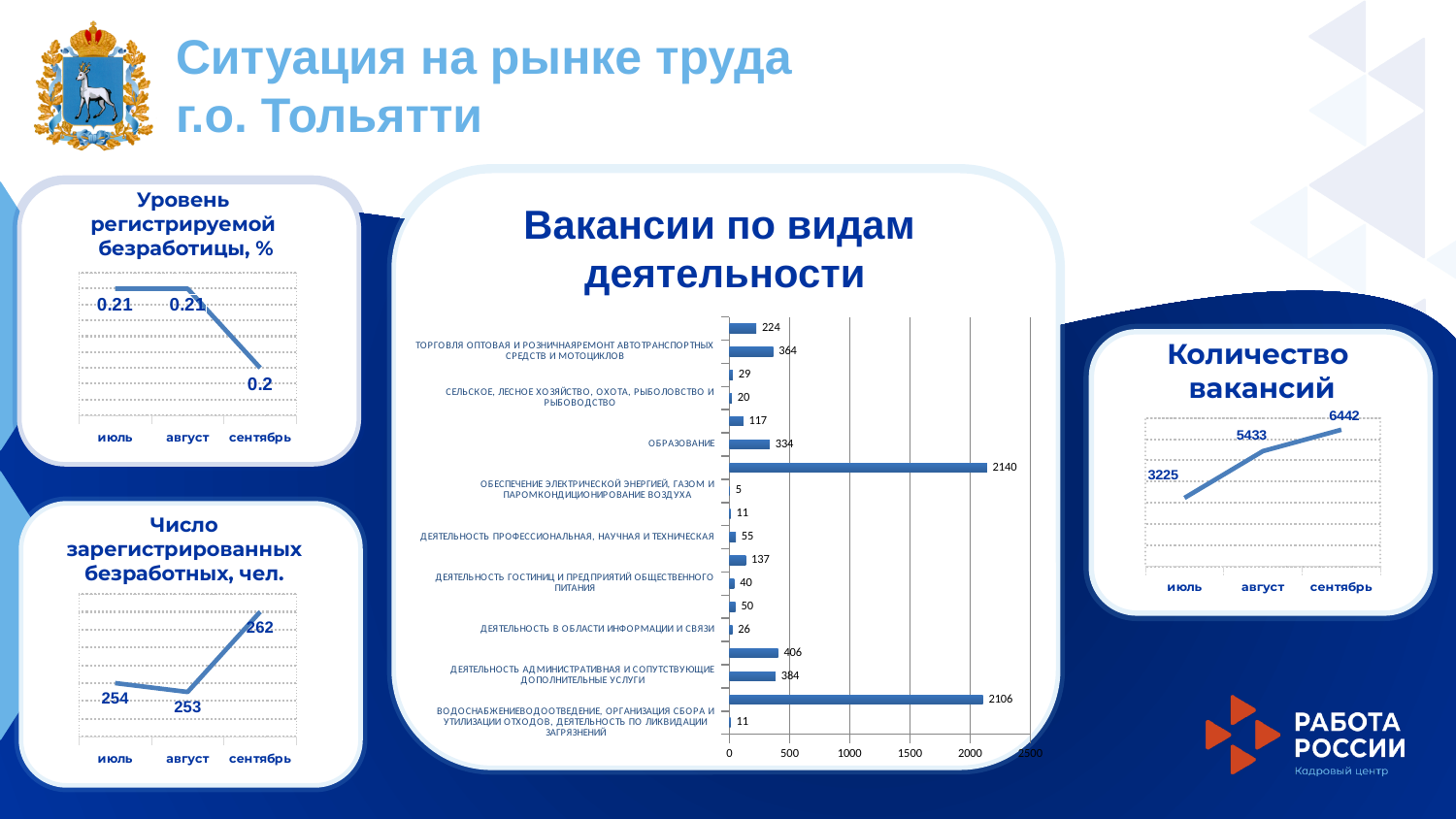

Ситуация на рынке труда
г.о. Тольятти

Уровень
регистрируемой
безработицы, %
Вакансии по видам
деятельности

### Chart

| Category | Уровень |
|---|---|
| июль | 0.21 |
| август | 0.21 |
| сентябрь | 0.2 |

### Chart

| Category | Вакансии |
|---|---|
| ВОДОСНАБЖЕНИЕВОДООТВЕДЕНИЕ, ОРГАНИЗАЦИЯ СБОРА И УТИЛИЗАЦИИ ОТХОДОВ, ДЕЯТЕЛЬНОСТЬ ПО ЛИКВИДАЦИИ ЗАГРЯЗНЕНИЙ | 11.0 |
| ГОСУДАРСТВЕННОЕ УПРАВЛЕНИЕ И ОБЕСПЕЧЕНИЕ ВОЕННОЙ БЕЗОПАСНОСТИСОЦИАЛЬНОЕ ОБЕСПЕЧЕНИЕ | 2106.0 |
| ДЕЯТЕЛЬНОСТЬ АДМИНИСТРАТИВНАЯ И СОПУТСТВУЮЩИЕ ДОПОЛНИТЕЛЬНЫЕ УСЛУГИ | 384.0 |
| ДЕЯТЕЛЬНОСТЬ В ОБЛАСТИ ЗДРАВООХРАНЕНИЯ И СОЦИАЛЬНЫХ УСЛУГ | 406.0 |
| ДЕЯТЕЛЬНОСТЬ В ОБЛАСТИ ИНФОРМАЦИИ И СВЯЗИ | 26.0 |
| ДЕЯТЕЛЬНОСТЬ В ОБЛАСТИ КУЛЬТУРЫ, СПОРТА, ОРГАНИЗАЦИИ ДОСУГА И РАЗВЛЕЧЕНИЙ | 50.0 |
| ДЕЯТЕЛЬНОСТЬ ГОСТИНИЦ И ПРЕДПРИЯТИЙ ОБЩЕСТВЕННОГО ПИТАНИЯ | 40.0 |
| ДЕЯТЕЛЬНОСТЬ ПО ОПЕРАЦИЯМ С НЕДВИЖИМЫМ ИМУЩЕСТВОМ | 137.0 |
| ДЕЯТЕЛЬНОСТЬ ПРОФЕССИОНАЛЬНАЯ, НАУЧНАЯ И ТЕХНИЧЕСКАЯ | 55.0 |
| ДЕЯТЕЛЬНОСТЬ ФИНАНСОВАЯ И СТРАХОВАЯ | 11.0 |
| ОБЕСПЕЧЕНИЕ ЭЛЕКТРИЧЕСКОЙ ЭНЕРГИЕЙ, ГАЗОМ И ПАРОМКОНДИЦИОНИРОВАНИЕ ВОЗДУХА | 5.0 |
| ОБРАБАТЫВАЮЩИЕ ПРОИЗВОДСТВА | 2140.0 |
| ОБРАЗОВАНИЕ | 334.0 |
| ПРЕДОСТАВЛЕНИЕ ПРОЧИХ ВИДОВ УСЛУГ | 117.0 |
| СЕЛЬСКОЕ, ЛЕСНОЕ ХОЗЯЙСТВО, ОХОТА, РЫБОЛОВСТВО И РЫБОВОДСТВО | 20.0 |
| СТРОИТЕЛЬСТВО | 29.0 |
| ТОРГОВЛЯ ОПТОВАЯ И РОЗНИЧНАЯРЕМОНТ АВТОТРАНСПОРТНЫХ СРЕДСТВ И МОТОЦИКЛОВ | 364.0 |
| ТРАНСПОРТИРОВКА И ХРАНЕНИЕ | 224.0 |
Количество
вакансий

### Chart

| Category | Ряд 1 |
|---|---|
| июль | 3225.0 |
| август | 5433.0 |
| сентябрь | 6442.0 |
Число
зарегистрированных
безработных, чел.

### Chart

| Category | Ряд 1 |
|---|---|
| июль | 254.0 |
| август | 253.0 |
| сентябрь | 262.0 |